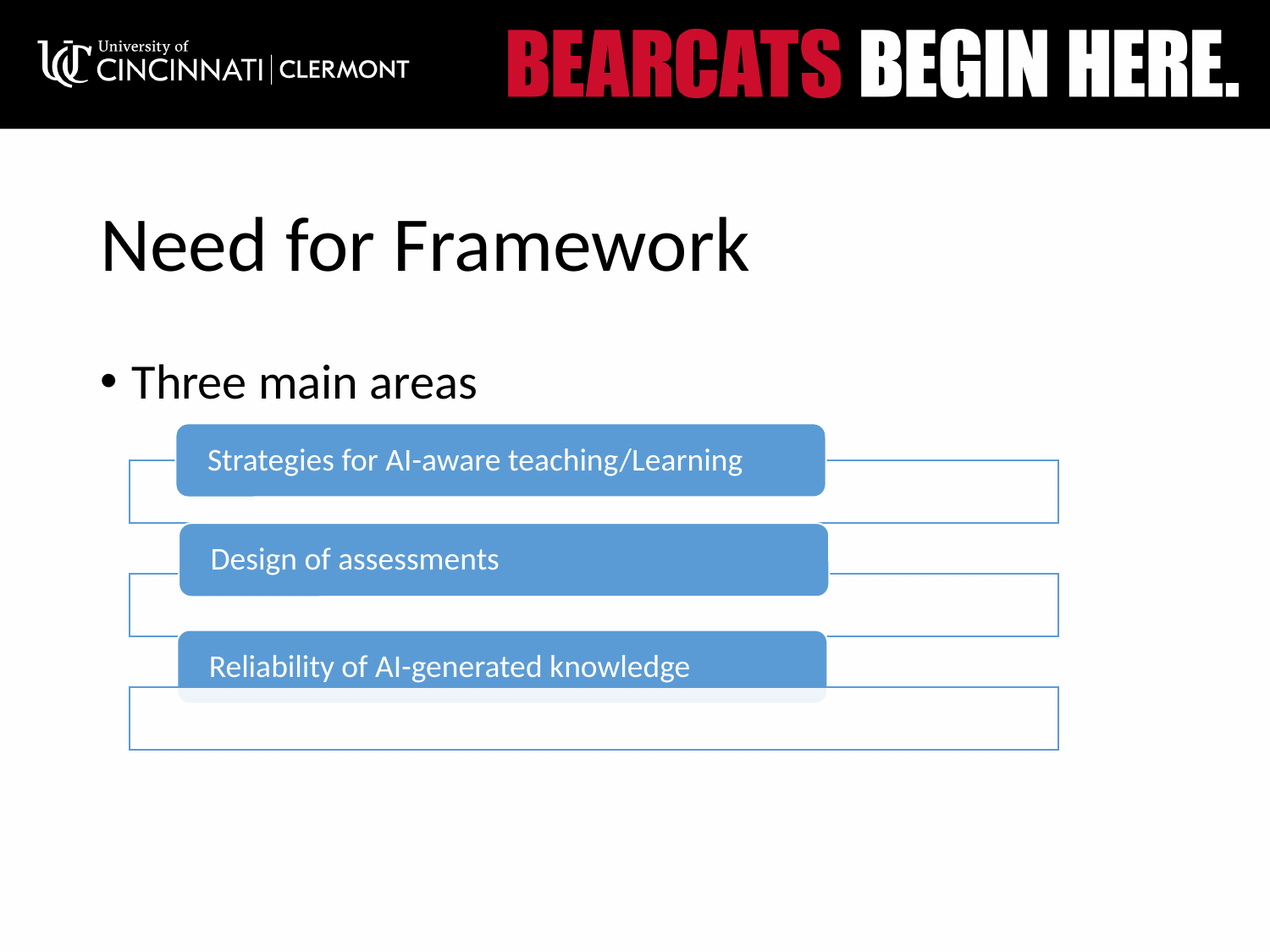

# Need for Framework
Three main areas
Strategies for AI-aware teaching/Learning
Reliability of AI-generated knowledge
Design of assessments